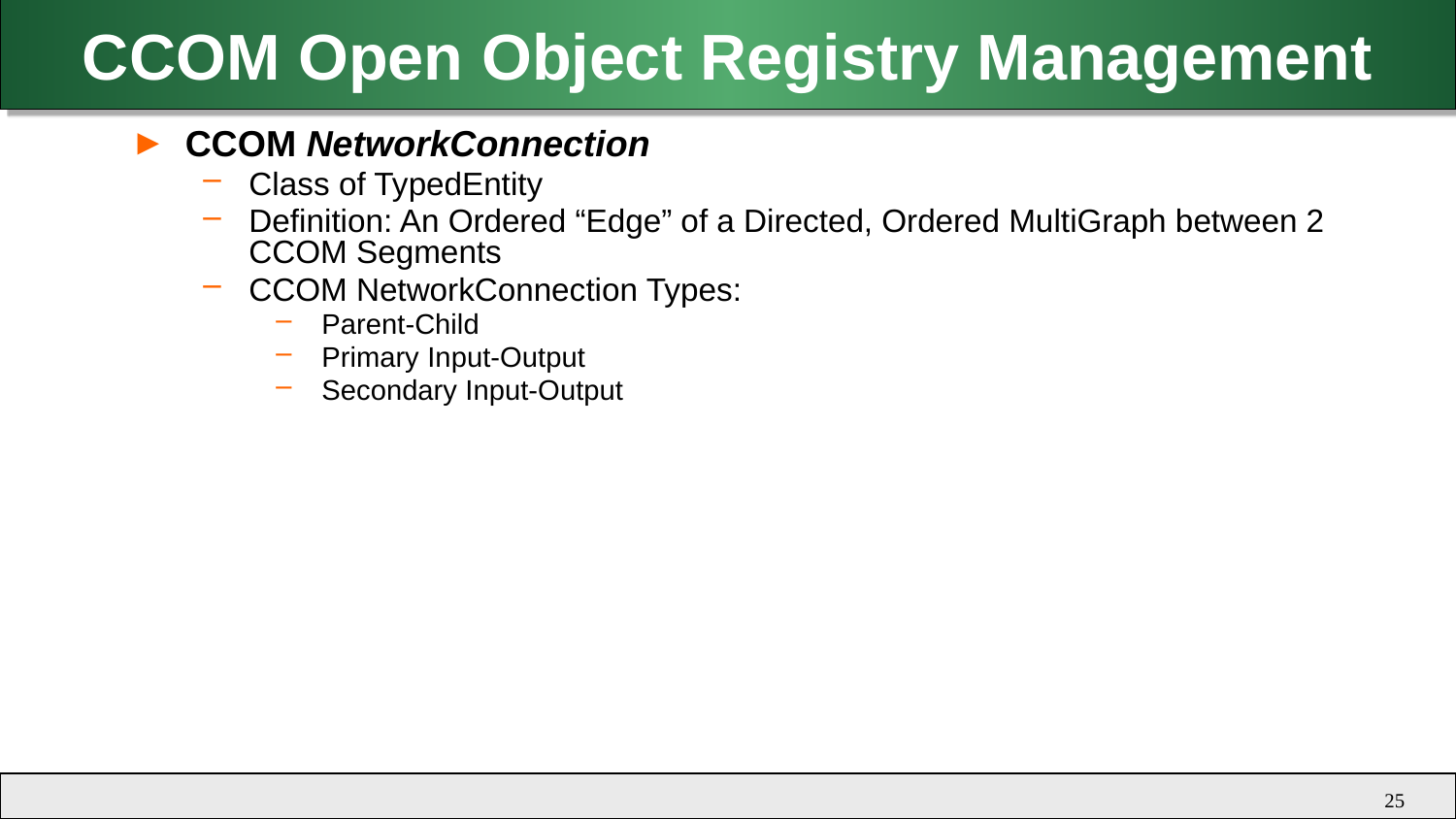

# CCOM Open Object Registry Management
CCOM NetworkConnection
Class of TypedEntity
Definition: An Ordered “Edge” of a Directed, Ordered MultiGraph between 2 CCOM Segments
CCOM NetworkConnection Types:
Parent-Child
Primary Input-Output
Secondary Input-Output

25